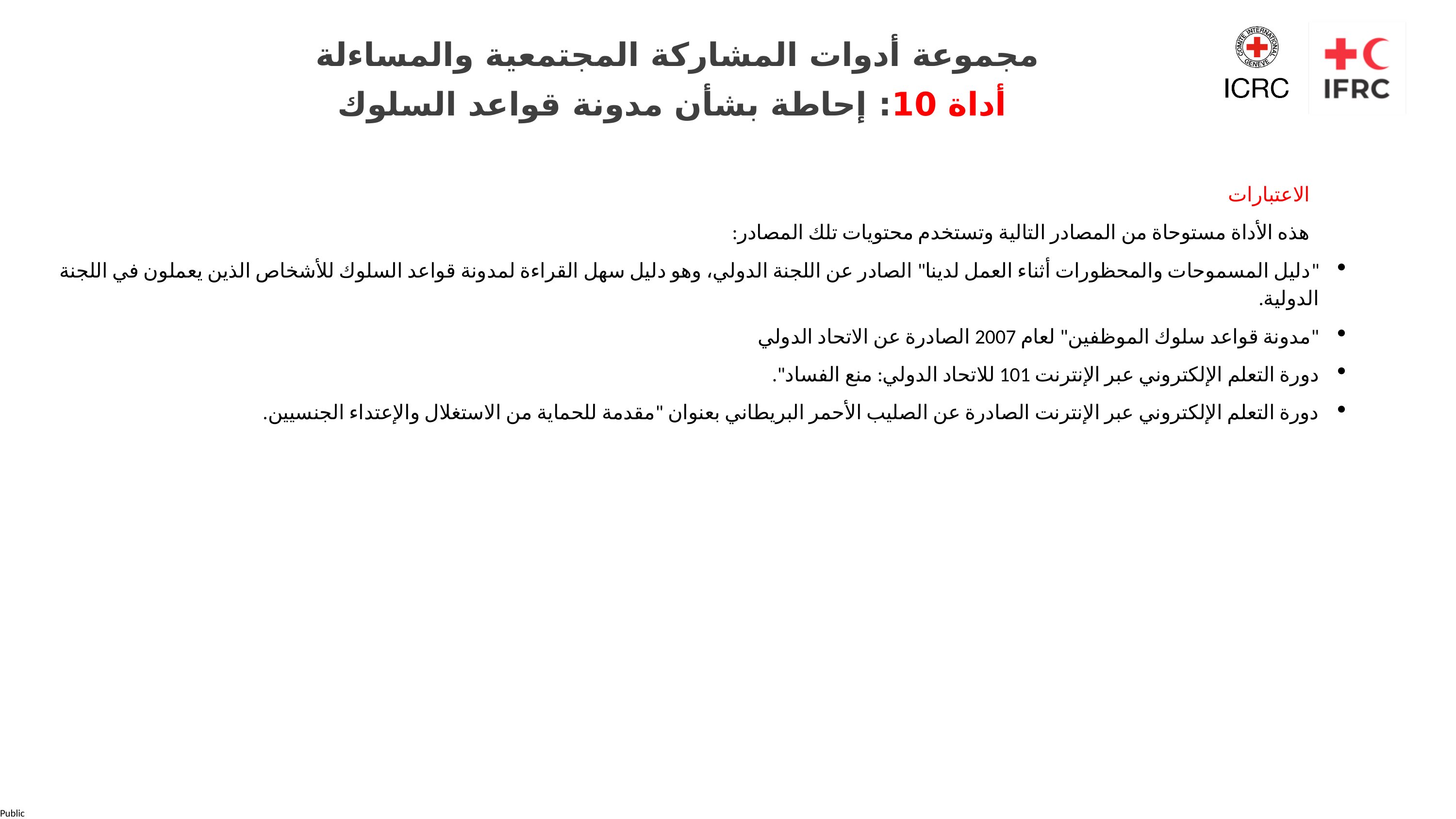

مجموعة أدوات المشاركة المجتمعية والمساءلة
أداة 10: إحاطة بشأن مدونة قواعد السلوك
الاعتبارات
هذه الأداة مستوحاة من المصادر التالية وتستخدم محتويات تلك المصادر:
"دليل المسموحات والمحظورات أثناء العمل لدينا" الصادر عن اللجنة الدولي، وهو دليل سهل القراءة لمدونة قواعد السلوك للأشخاص الذين يعملون في اللجنة الدولية.
"مدونة قواعد سلوك الموظفين" لعام 2007 الصادرة عن الاتحاد الدولي
دورة التعلم الإلكتروني عبر الإنترنت 101 للاتحاد الدولي: منع الفساد".
دورة التعلم الإلكتروني عبر الإنترنت الصادرة عن الصليب الأحمر البريطاني بعنوان "مقدمة للحماية من الاستغلال والإعتداء الجنسيين.